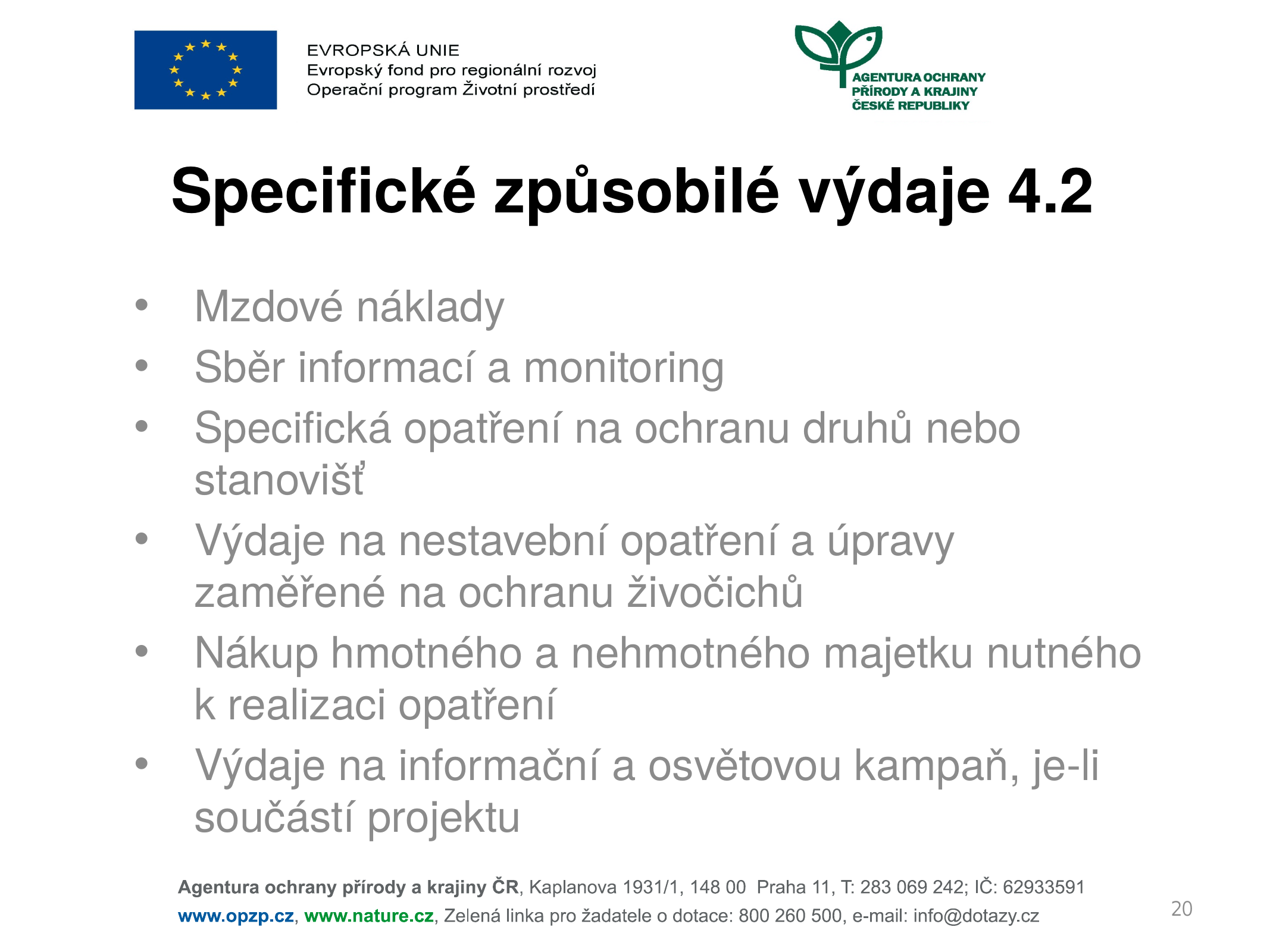

# Specifické způsobilé výdaje 4.2
Mzdové náklady
Sběr informací a monitoring
Specifická opatření na ochranu druhů nebo stanovišť
Výdaje na nestavební opatření a úpravy zaměřené na ochranu živočichů
Nákup hmotného a nehmotného majetku nutného k realizaci opatření
Výdaje na informační a osvětovou kampaň, je-li součástí projektu

20